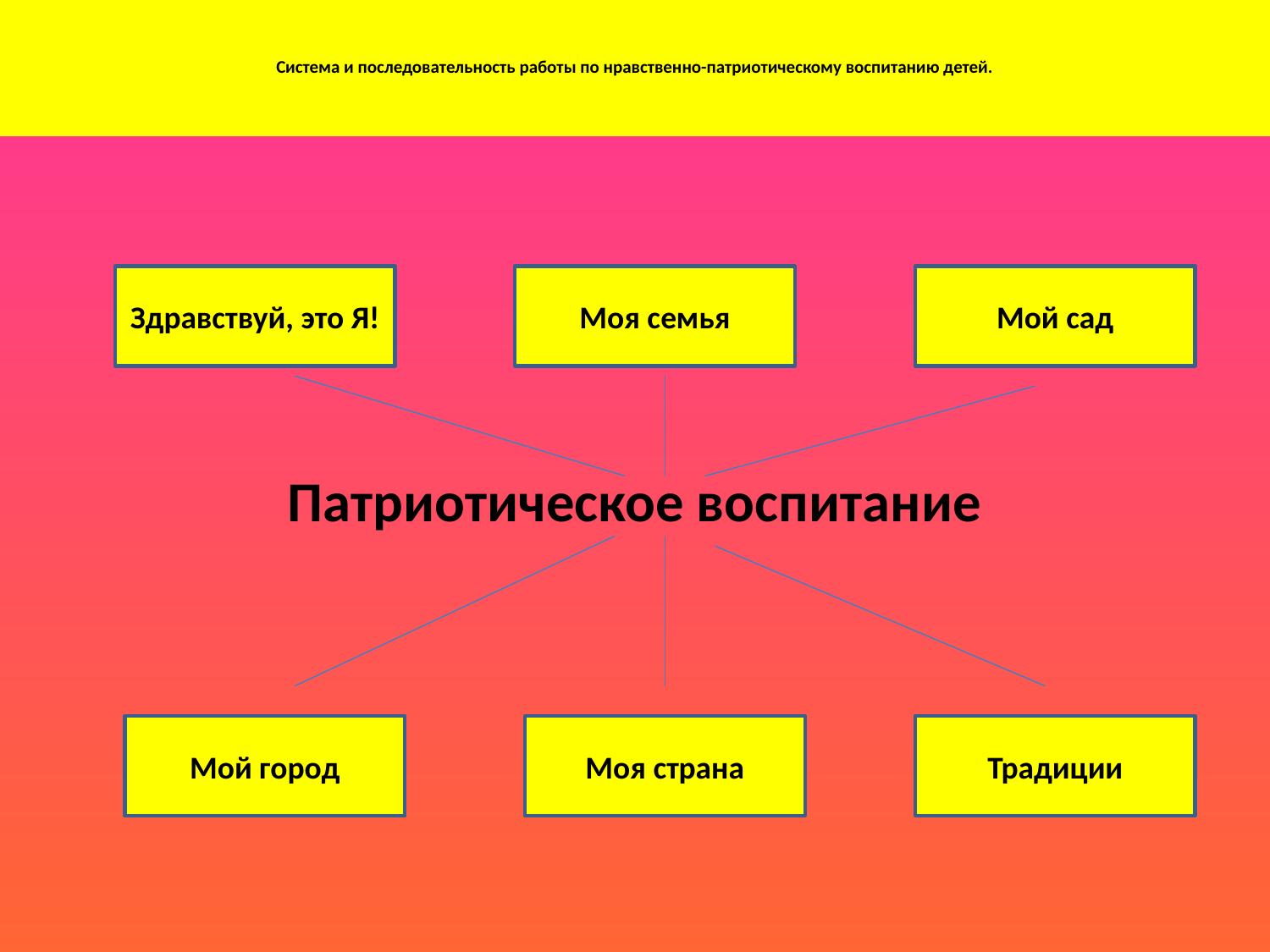

# Система и последовательность работы по нравственно-патриотическому воспитанию детей.

Патриотическое воспитание
Здравствуй, это Я!
Моя семья
Мой сад
Мой город
Моя страна
Традиции